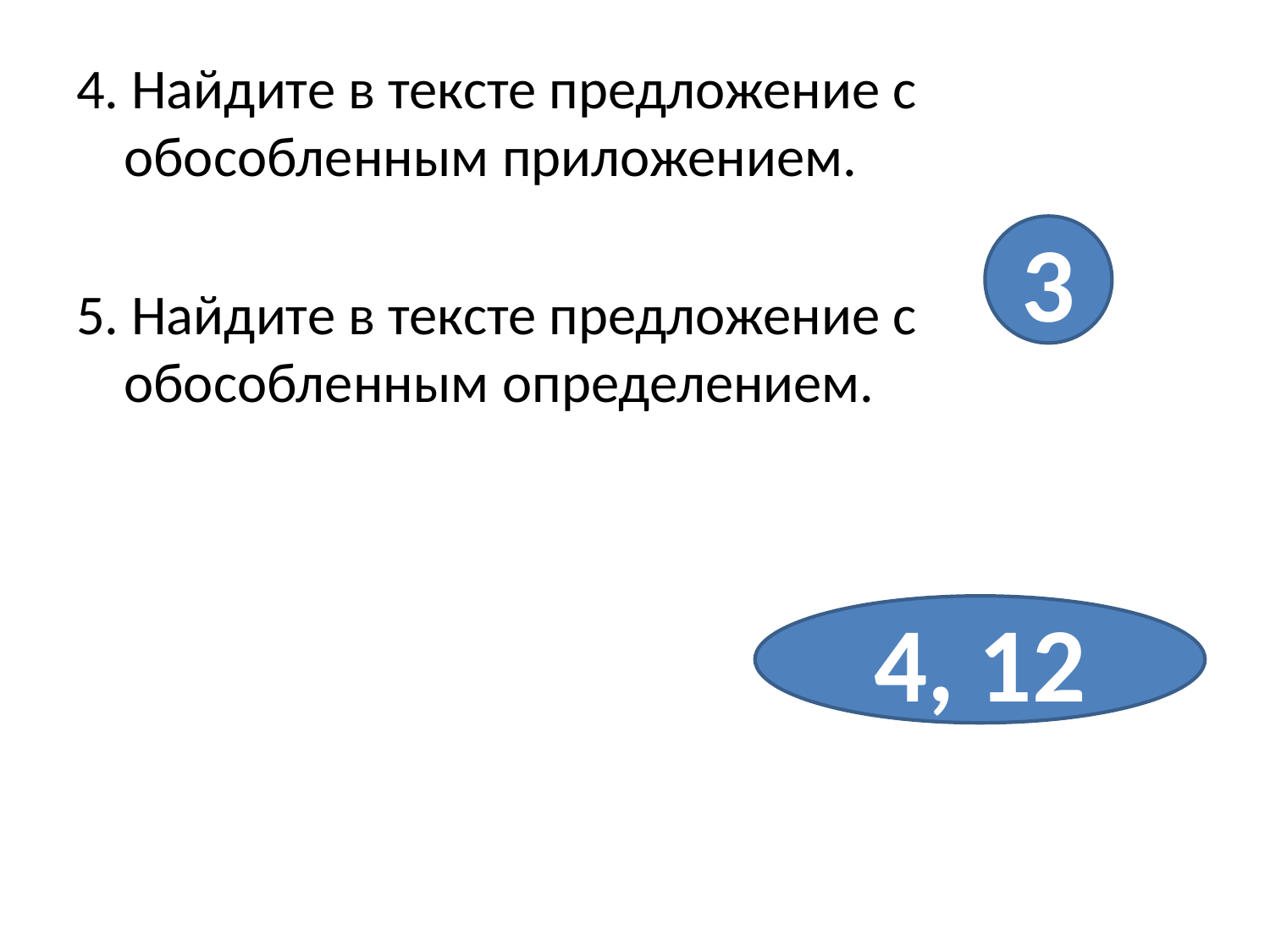

4. Найдите в тексте предложение с обособленным приложением.

5. Найдите в тексте предложение с обособленным определением.
3
4, 12